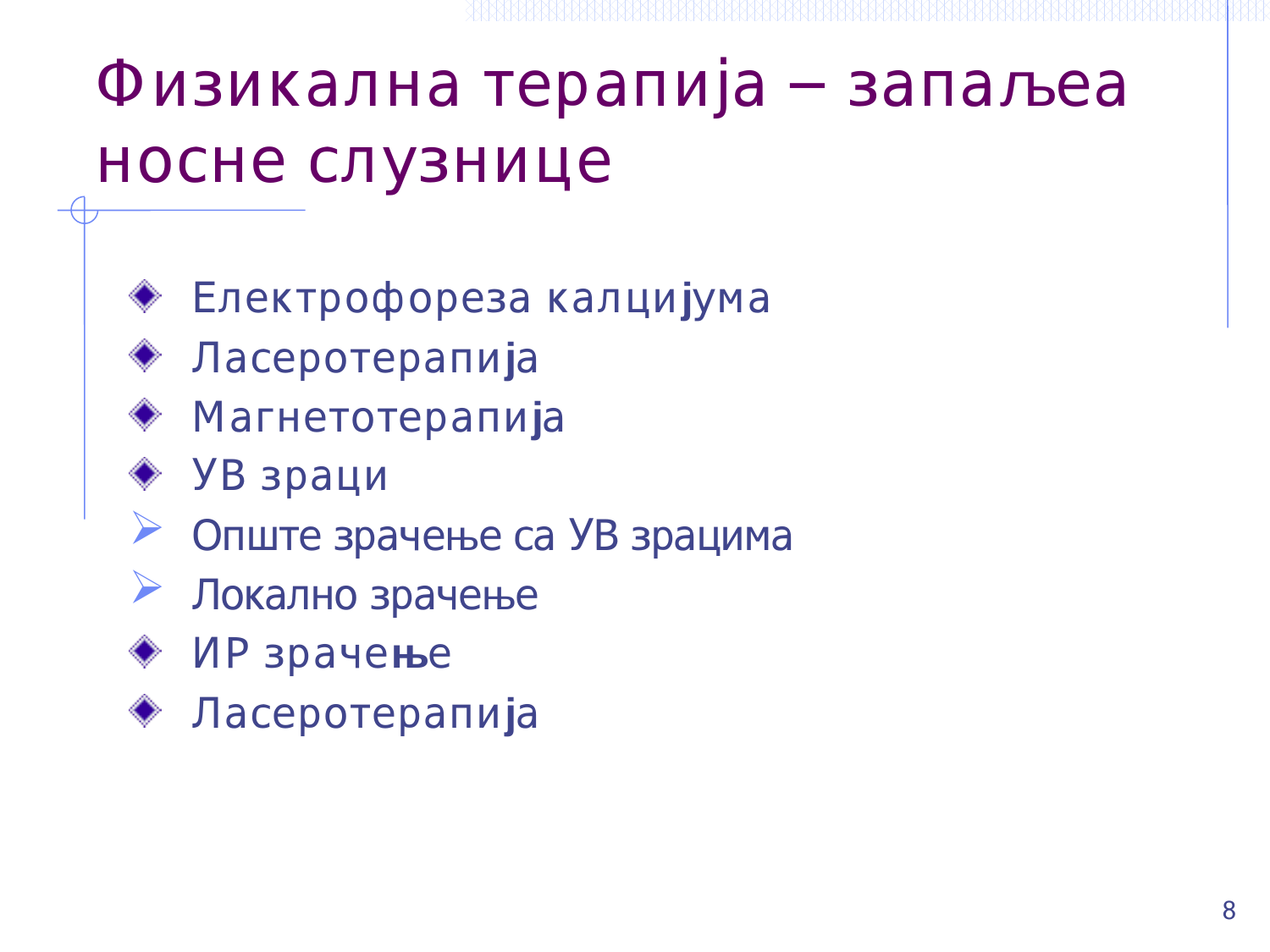

# Физикална терапија – запаљеа носне слузнице
Електрофореза калцијума
Ласеротерапија
Магнетотерапија
УВ зраци
Опште зрачење са УВ зрацима
Локално зрачење
ИР зрачење
Ласеротерапија
8